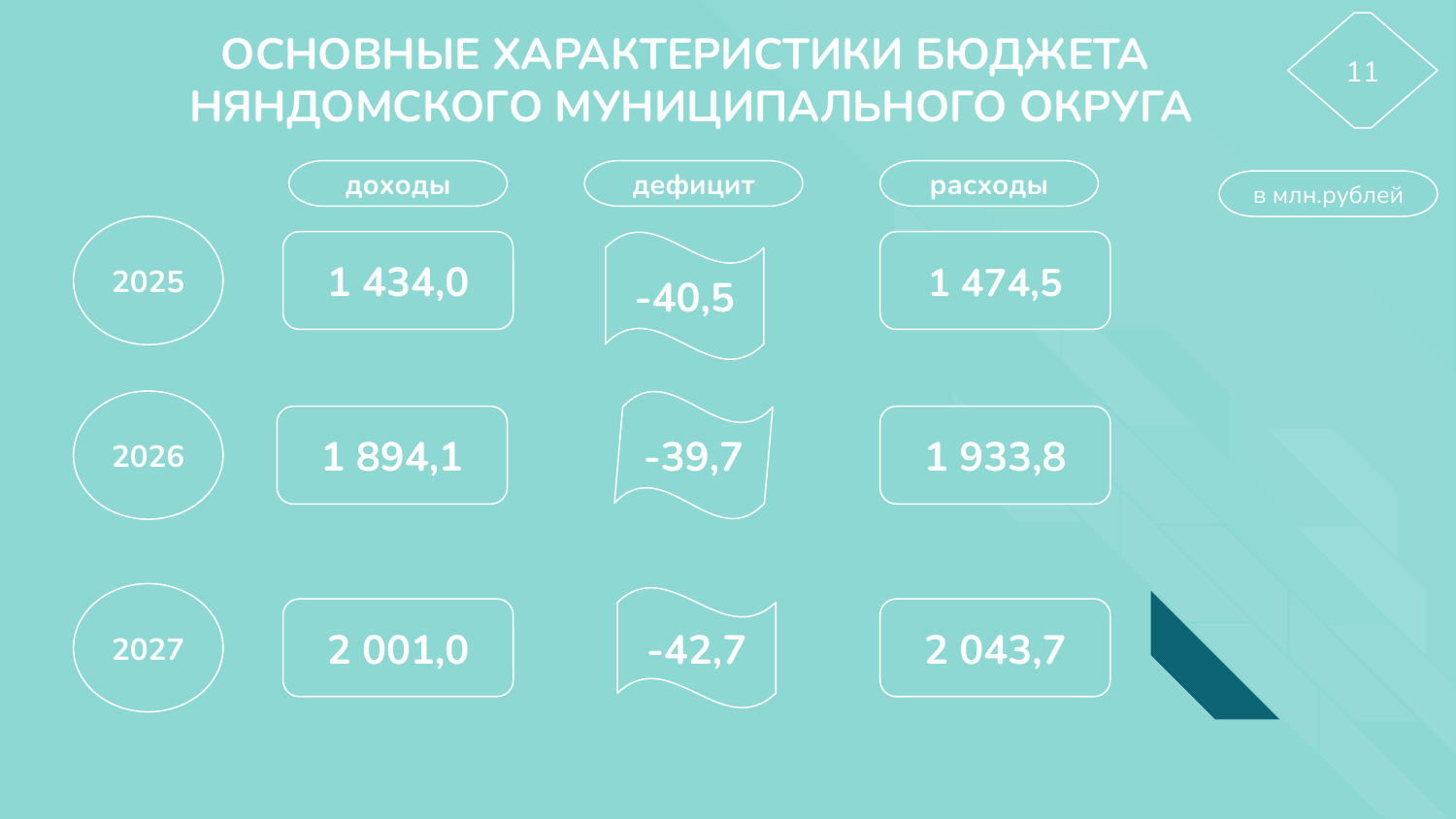

ОСНОВНЫЕ ХАРАКТЕРИСТИКИ БЮДЖЕТА
НЯНДОМСКОГО МУНИЦИПАЛЬНОГО ОКРУГА
11
доходы
дефицит
расходы
в млн.рублей
2025
-40,5
1 474,5
1 434,0
2026
-39,7
1 894,1
1 933,8
2027
-42,7
2 001,0
2 043,7